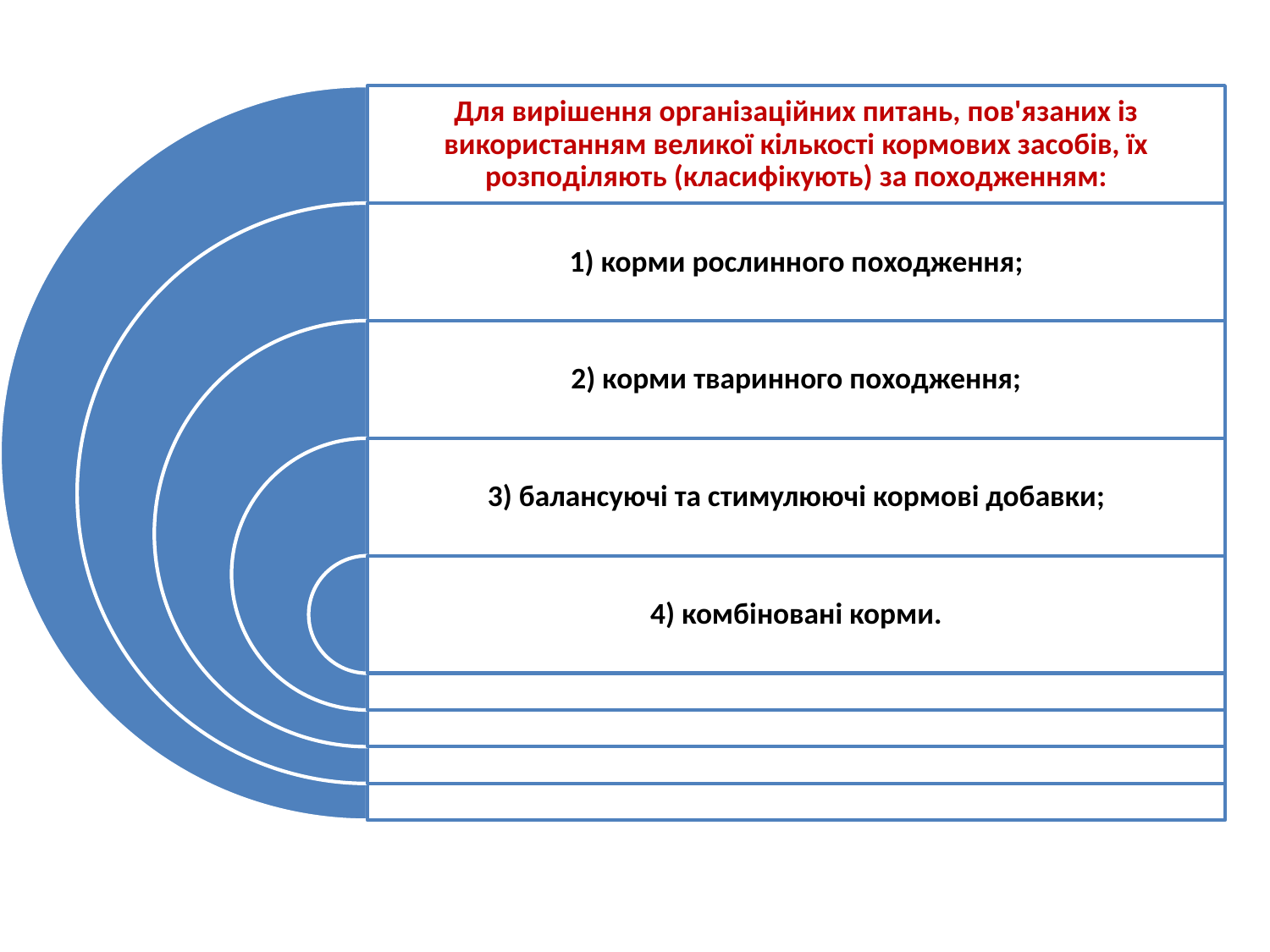

Для вирішення організаційних питань, пов'язаних із використанням великої кількості кормових засобів, їх розподіляють (класифікують) за походженням:
1) корми рослинного походження;
2) корми тваринного походження;
3) балансуючі та стимулюючі кормові добавки;
4) комбіновані корми.